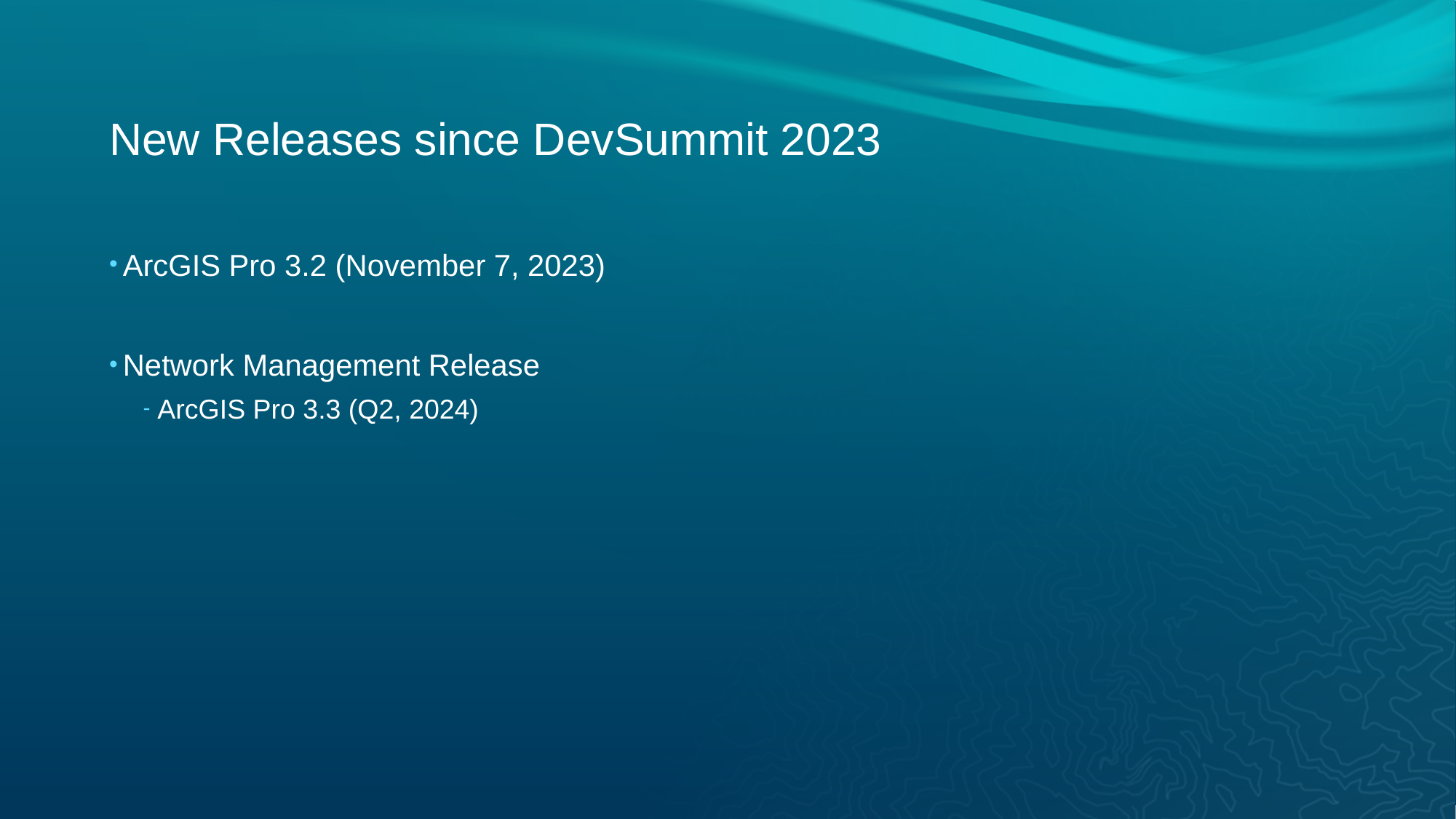

# New Releases since DevSummit 2023
ArcGIS Pro 3.2 (November 7, 2023)

Network Management Release
ArcGIS Pro 3.3 (Q2, 2024)